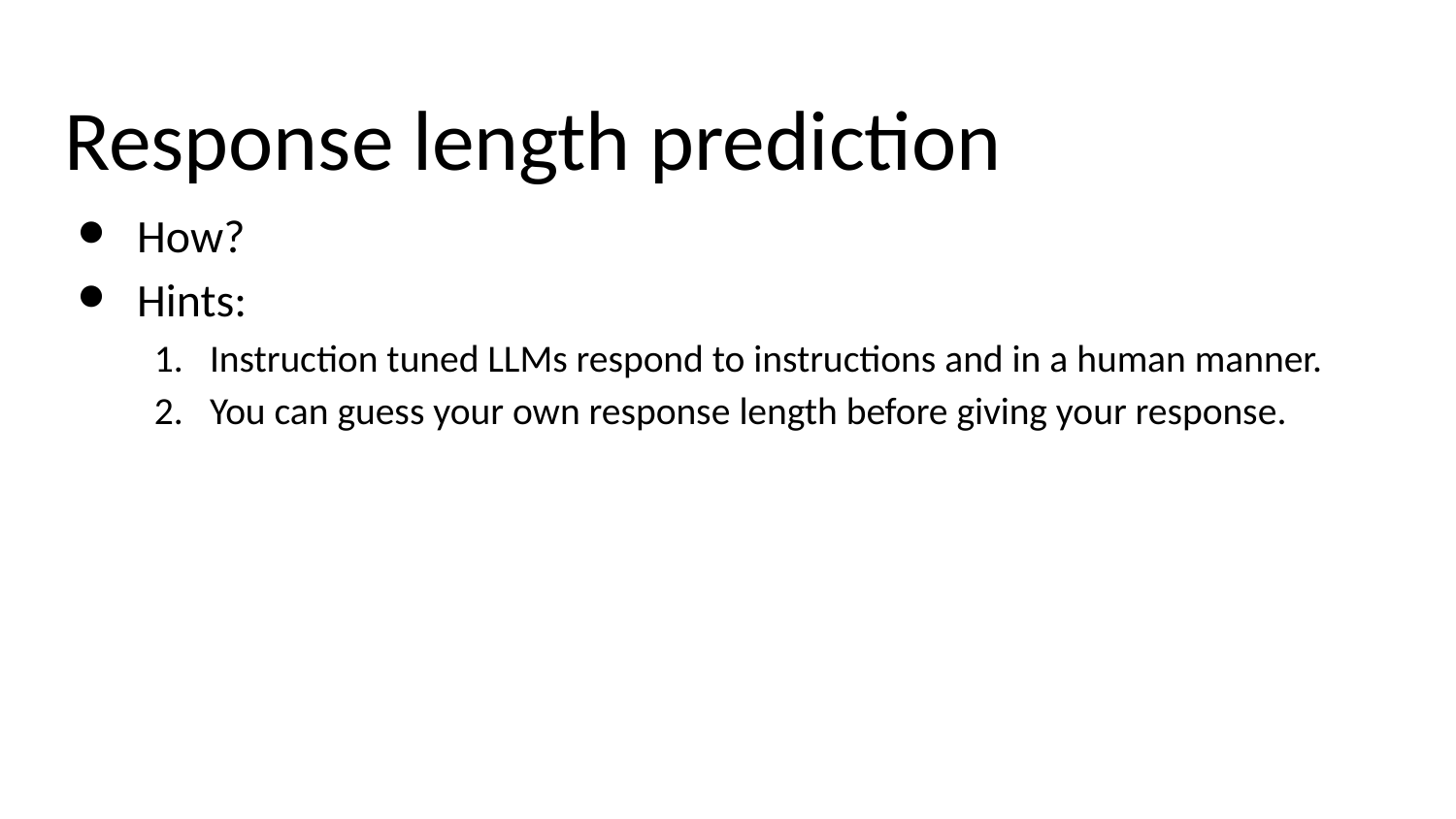

# Response length prediction
How?
Hints:
Instruction tuned LLMs respond to instructions and in a human manner.
You can guess your own response length before giving your response.